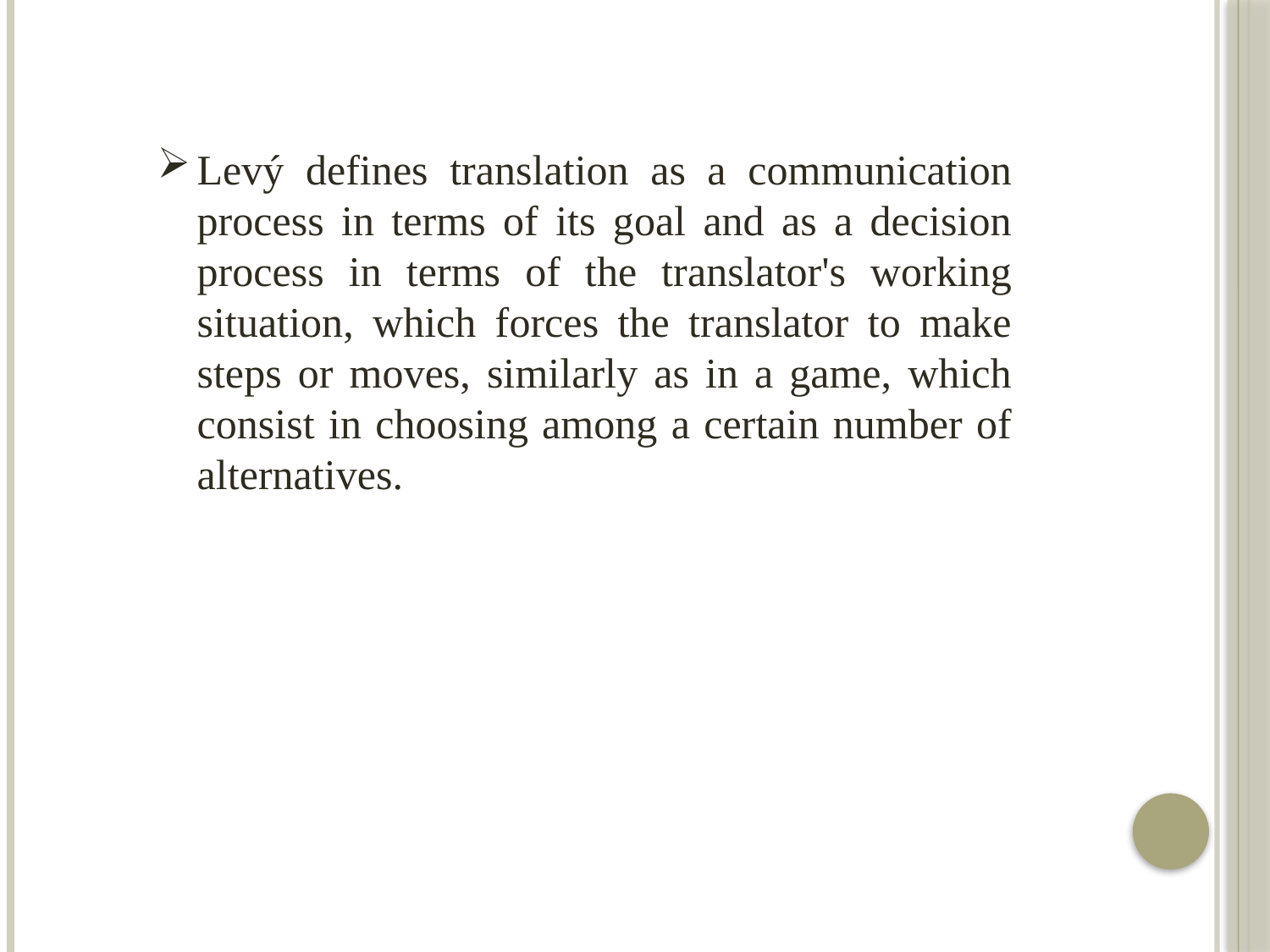

Levý defines translation as a communication process in terms of its goal and as a decision process in terms of the translator's working situation, which forces the translator to make steps or moves, similarly as in a game, which consist in choosing among a certain number of alternatives.